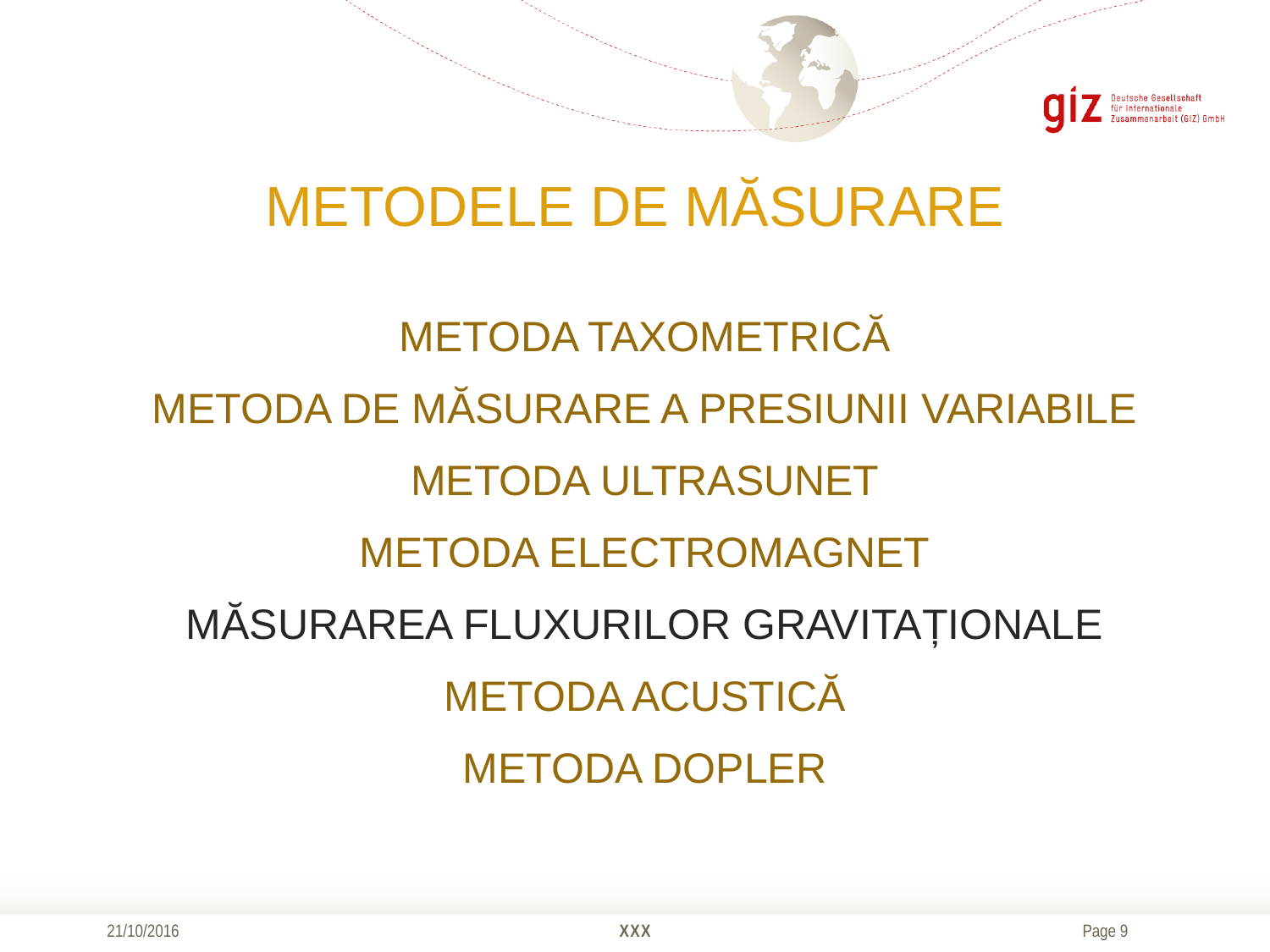

# METODELE DE MĂSURARE
METODA TAXOMETRICĂ
METODA DE MĂSURARE A PRESIUNII VARIABILE
METODA ULTRASUNET
METODA ELECTROMAGNET
MĂSURAREA FLUXURILOR GRAVITAȚIONALE
METODA ACUSTICĂ
METODA DOPLER

21/10/2016
XXX